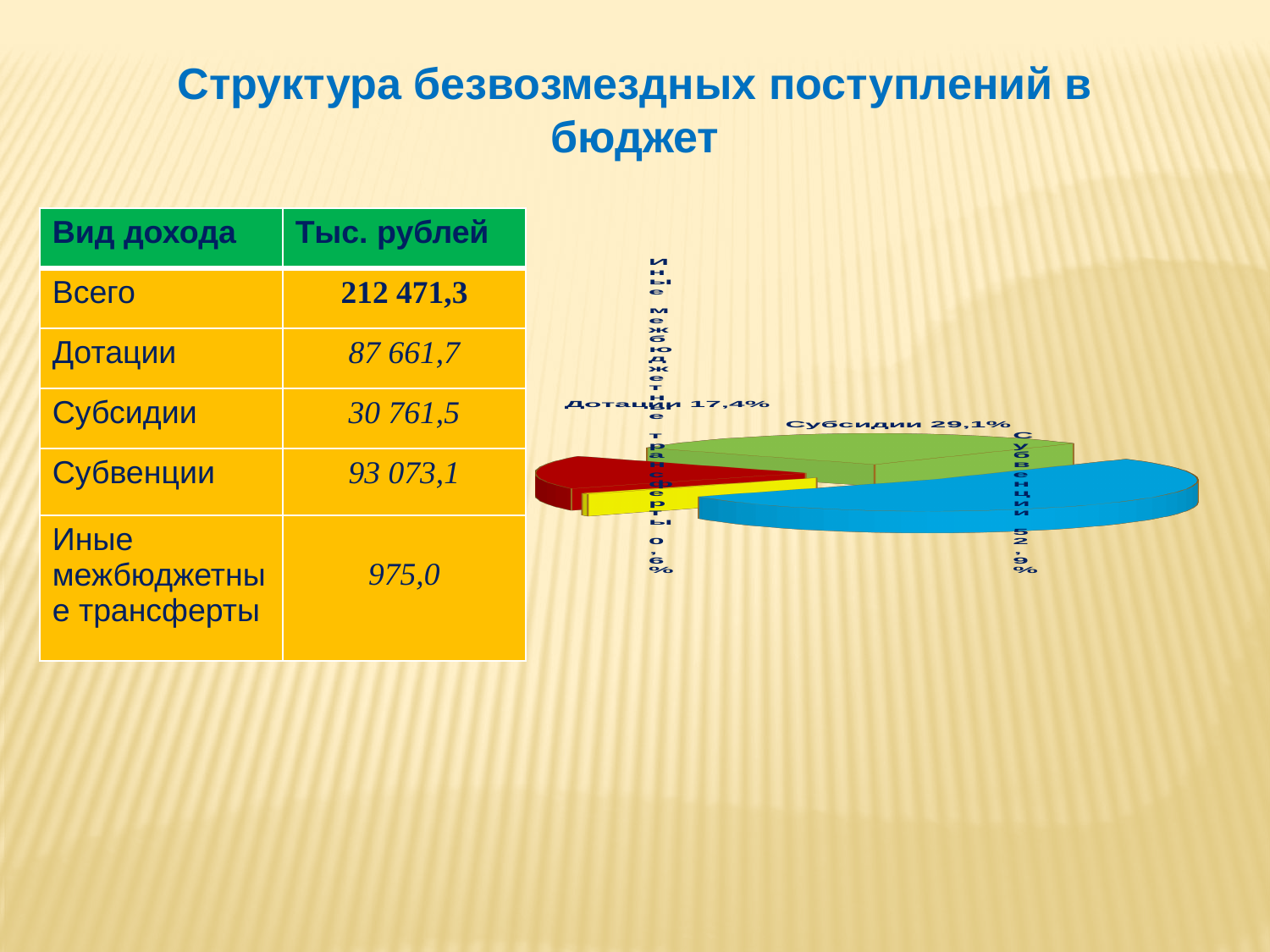

Структура безвозмездных поступлений в бюджет
| Вид дохода | Тыс. рублей |
| --- | --- |
| Всего | 212 471,3 |
| Дотации | 87 661,7 |
| Субсидии | 30 761,5 |
| Субвенции | 93 073,1 |
| Иные межбюджетные трансферты | 975,0 |

[unsupported chart]